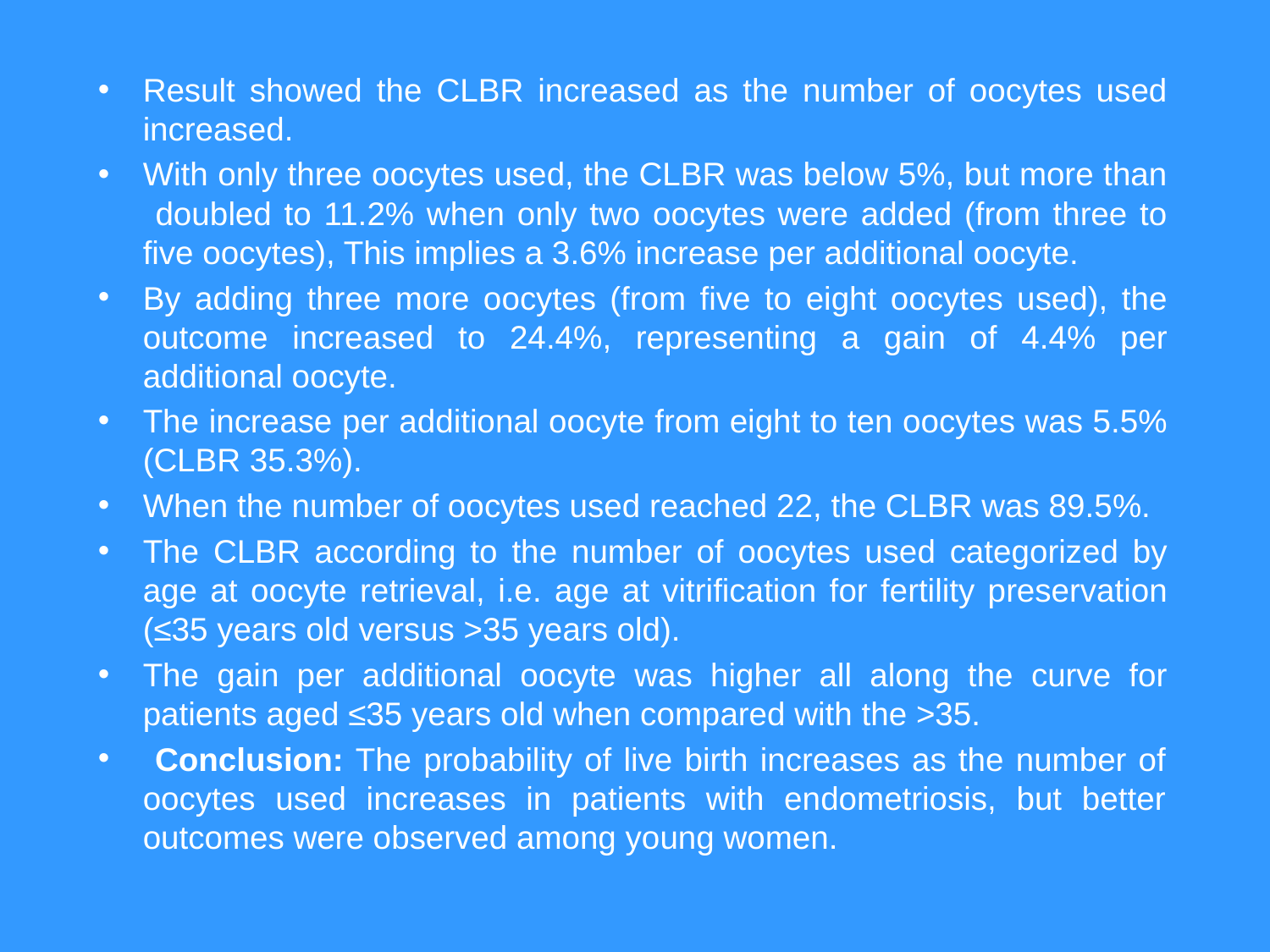

Result showed the CLBR increased as the number of oocytes used increased.
With only three oocytes used, the CLBR was below 5%, but more than  doubled to 11.2% when only two oocytes were added (from three to five oocytes), This implies a 3.6% increase per additional oocyte.
By adding three more oocytes (from five to eight oocytes used), the outcome increased to 24.4%, representing a gain of 4.4% per additional oocyte.
The increase per additional oocyte from eight to ten oocytes was 5.5% (CLBR 35.3%).
When the number of oocytes used reached 22, the CLBR was 89.5%.
The CLBR according to the number of oocytes used categorized by age at oocyte retrieval, i.e. age at vitrification for fertility preservation (≤35 years old versus >35 years old).
The gain per additional oocyte was higher all along the curve for patients aged ≤35 years old when compared with the >35.
 Conclusion: The probability of live birth increases as the number of oocytes used increases in patients with endometriosis, but better outcomes were observed among young women.